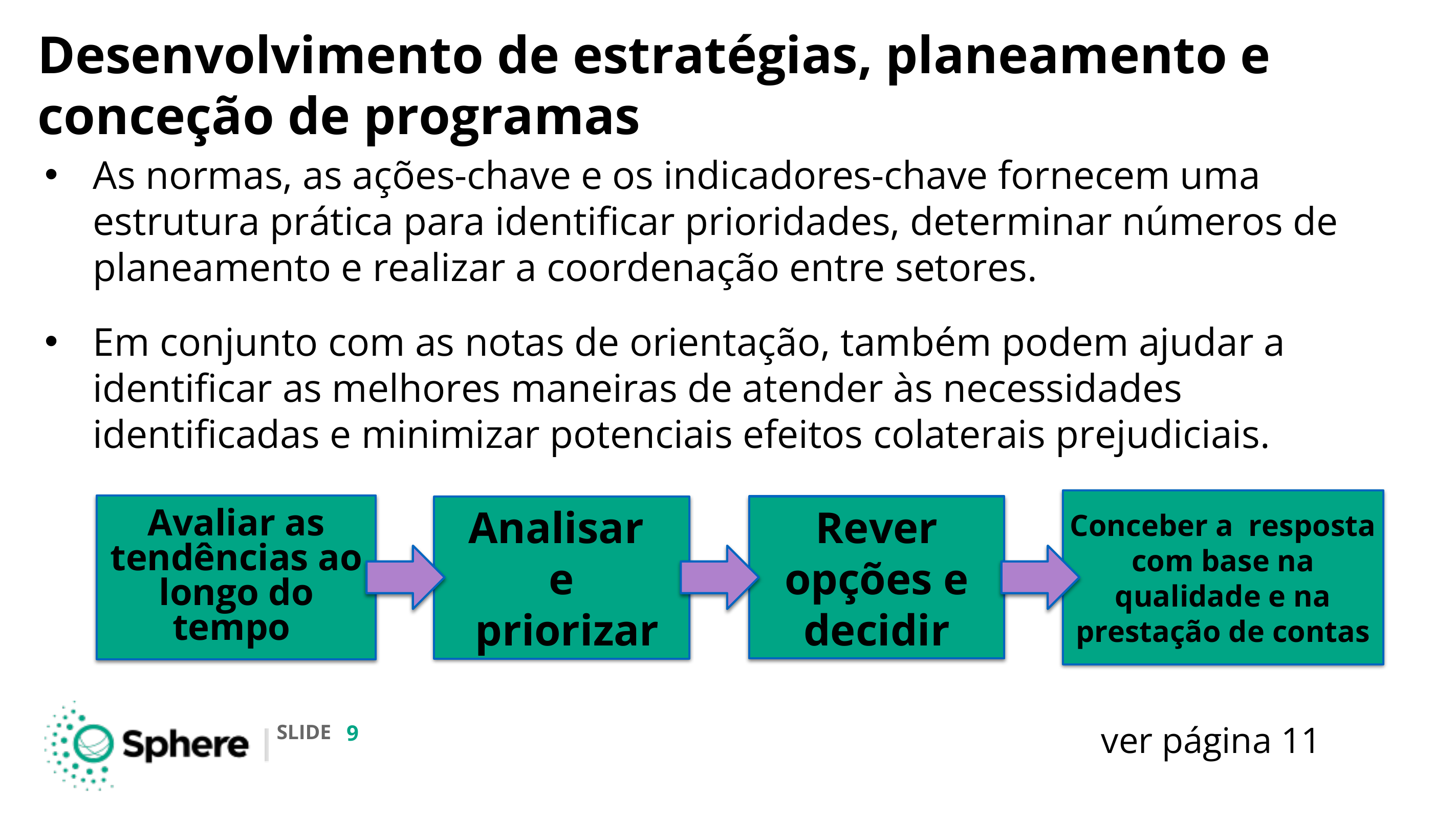

# Desenvolvimento de estratégias, planeamento e conceção de programas
As normas, as ações-chave e os indicadores-chave fornecem uma estrutura prática para identificar prioridades, determinar números de planeamento e realizar a coordenação entre setores.
Em conjunto com as notas de orientação, também podem ajudar a identificar as melhores maneiras de atender às necessidades identificadas e minimizar potenciais efeitos colaterais prejudiciais.

Conceber a  resposta com base na qualidade e na prestação de contas

Avaliar as tendências ao longo do tempo
Rever opções e decidir

Analisar
e
 priorizar

ver página 11
9